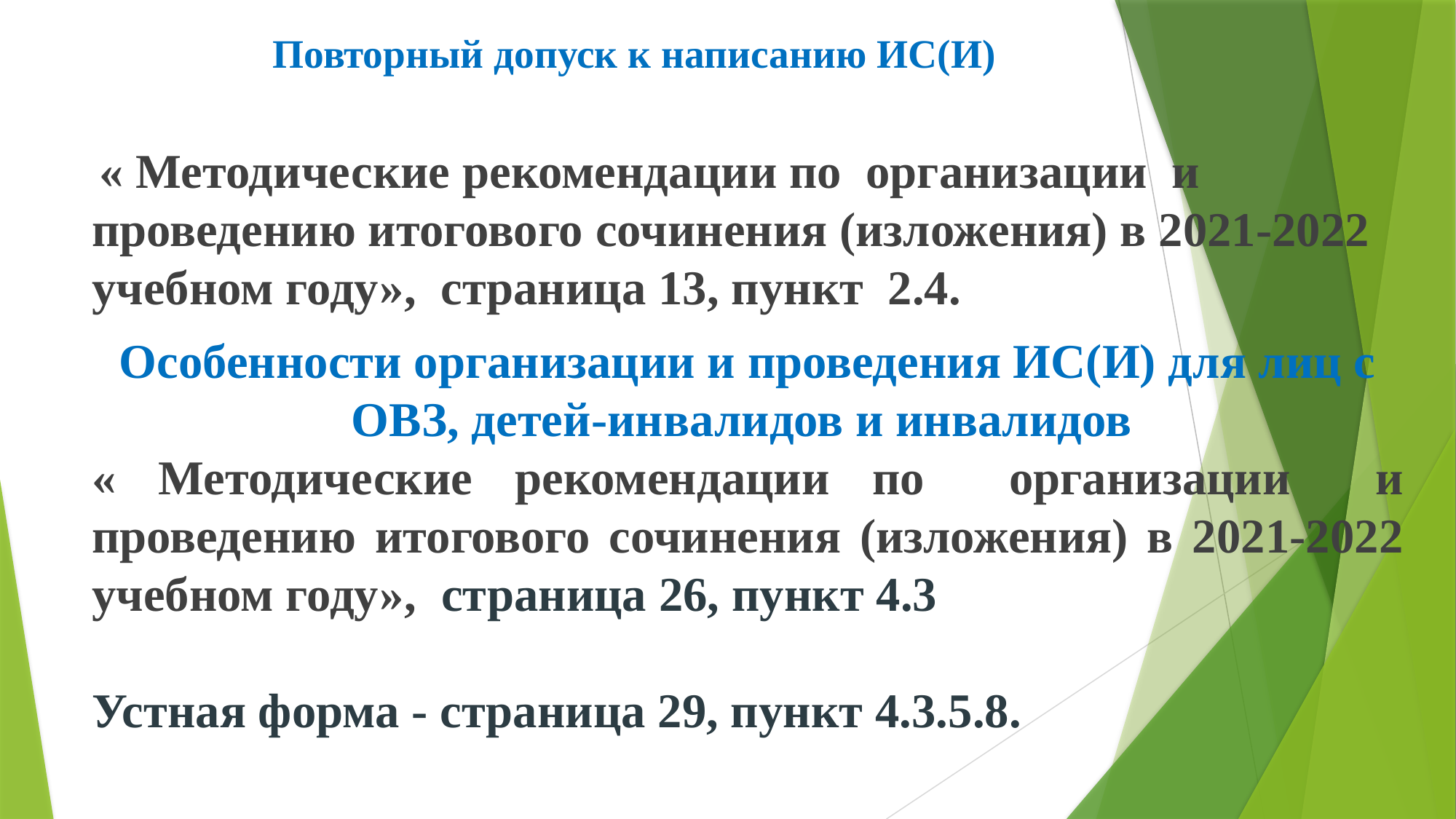

# Повторный допуск к написанию ИС(И)

 « Методические рекомендации по  организации  и проведению итогового сочинения (изложения) в 2021-2022 учебном году»,  страница 13, пункт  2.4.
Особенности организации и проведения ИС(И) для лиц с ОВЗ, детей-инвалидов и инвалидов
« Методические рекомендации по  организации  и проведению итогового сочинения (изложения) в 2021-2022 учебном году»,  страница 26, пункт 4.3

Устная форма - страница 29, пункт 4.3.5.8.